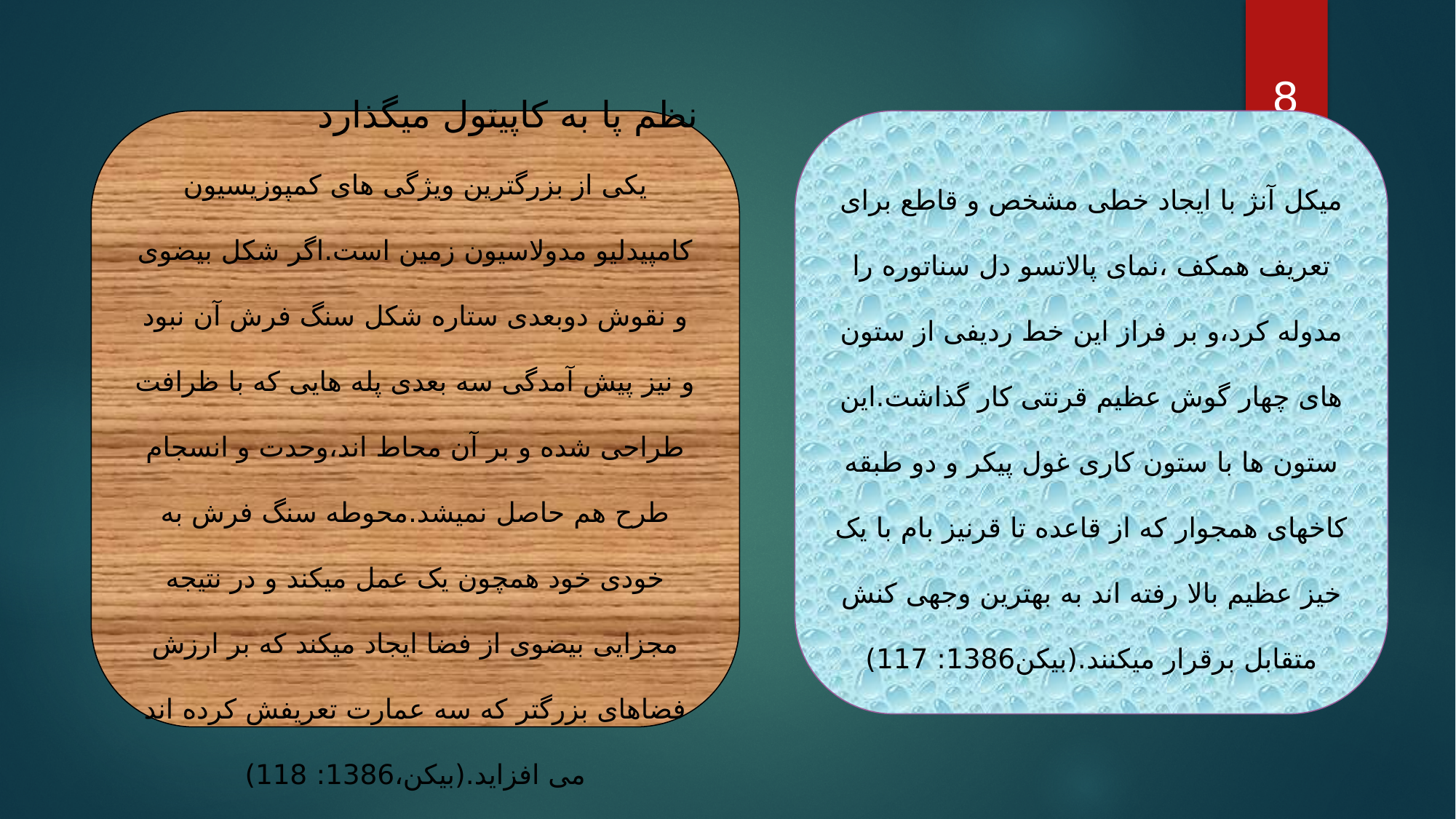

8
نظم پا به کاپیتول میگذارد
یکی از بزرگترین ویژگی های کمپوزیسیون کامپیدلیو مدولاسیون زمین است.اگر شکل بیضوی و نقوش دوبعدی ستاره شکل سنگ فرش آن نبود و نیز پیش آمدگی سه بعدی پله هایی که با ظرافت طراحی شده و بر آن محاط اند،وحدت و انسجام طرح هم حاصل نمیشد.محوطه سنگ فرش به خودی خود همچون یک عمل میکند و در نتیجه مجزایی بیضوی از فضا ایجاد میکند که بر ارزش فضاهای بزرگتر که سه عمارت تعریفش کرده اند می افزاید.(بیکن،1386: 118)
میکل آنژ با ایجاد خطی مشخص و قاطع برای تعریف همکف ،نمای پالاتسو دل سناتوره را مدوله کرد،و بر فراز این خط ردیفی از ستون های چهار گوش عظیم قرنتی کار گذاشت.این ستون ها با ستون کاری غول پیکر و دو طبقه کاخهای همجوار که از قاعده تا قرنیز بام با یک خیز عظیم بالا رفته اند به بهترین وجهی کنش متقابل برقرار میکنند.(بیکن1386: 117)